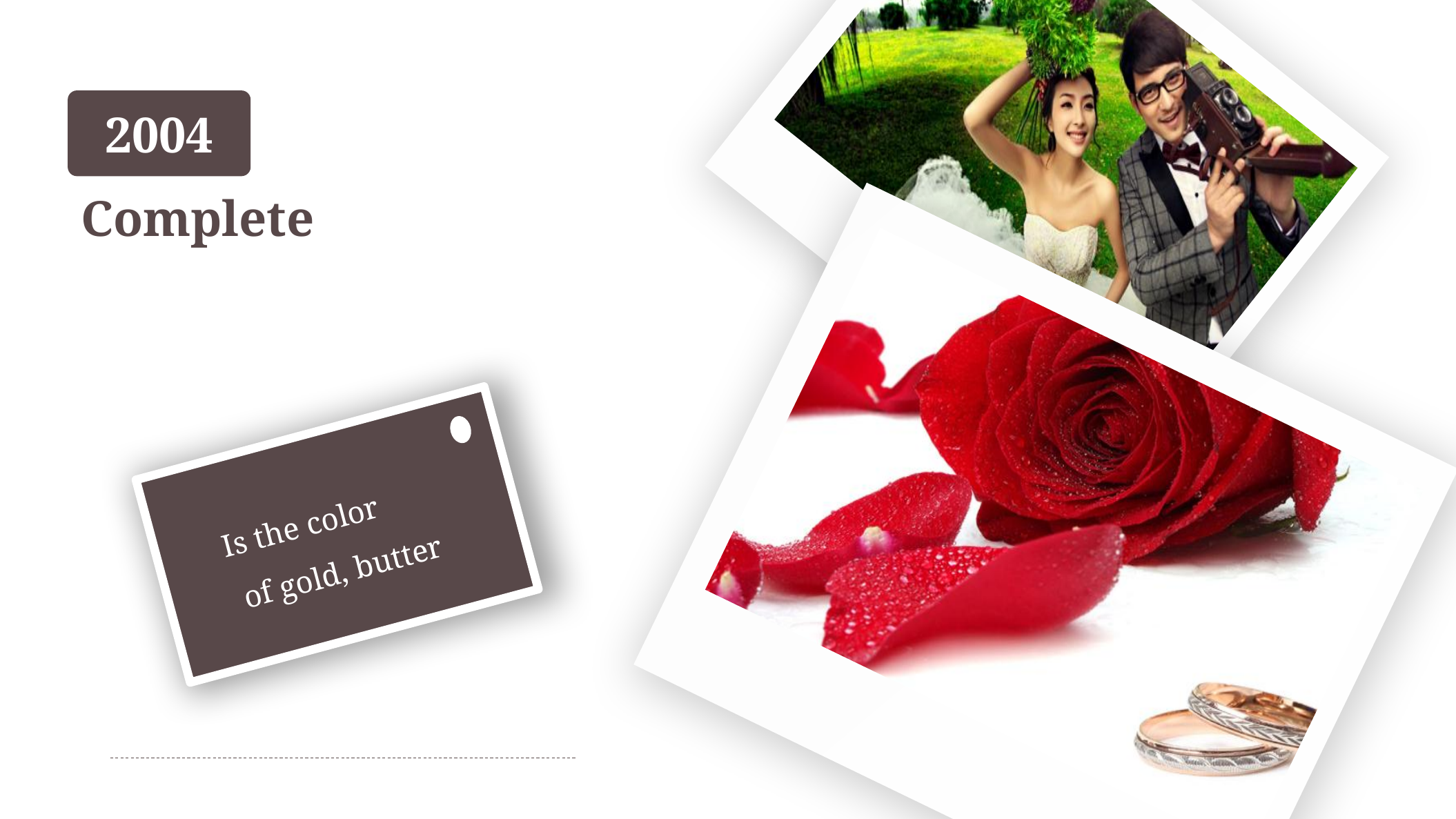

2004
Complete

Is the color
 of gold, butter